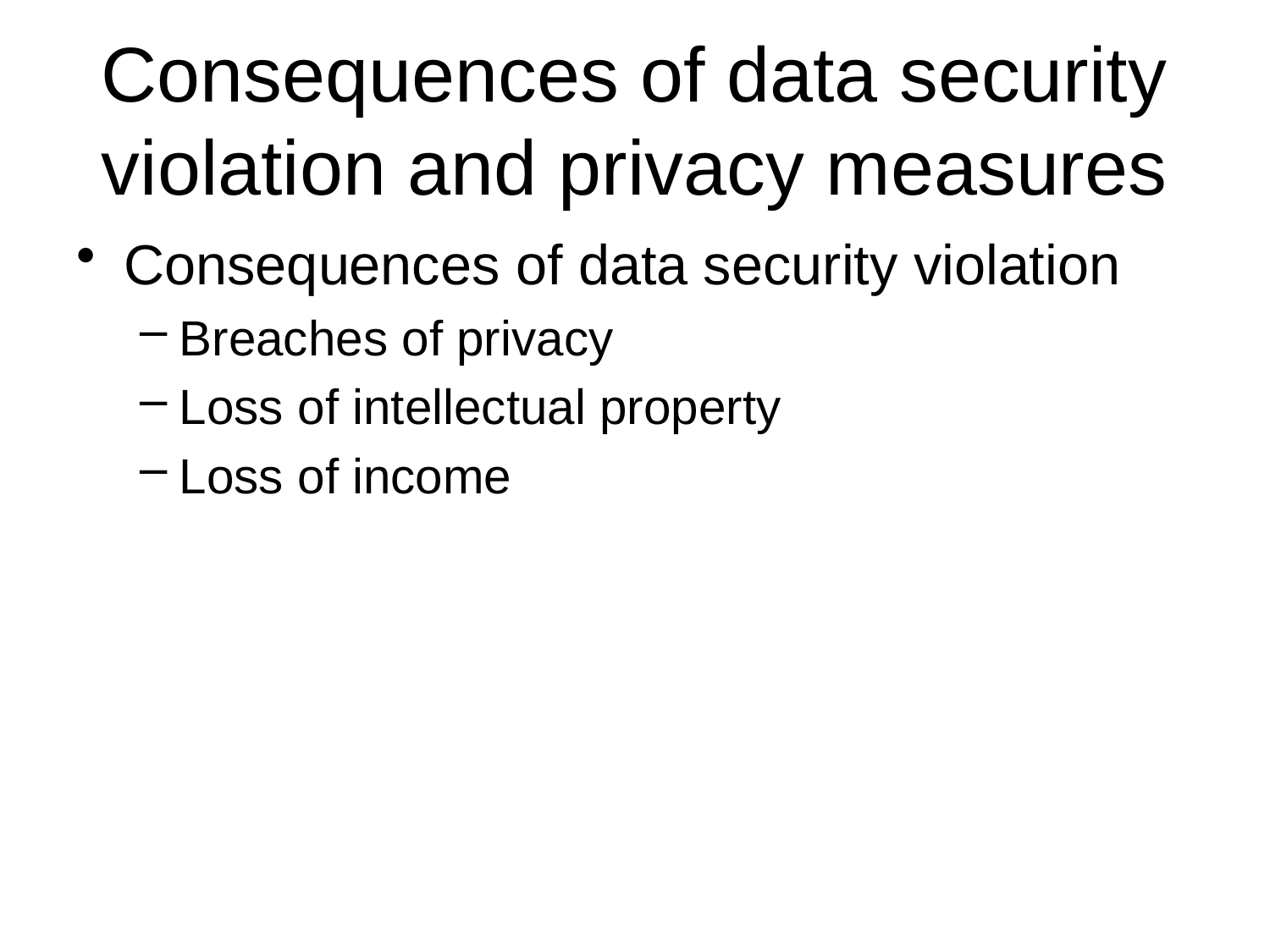

# Consequences of data security violation and privacy measures
Consequences of data security violation
Breaches of privacy
Loss of intellectual property
Loss of income